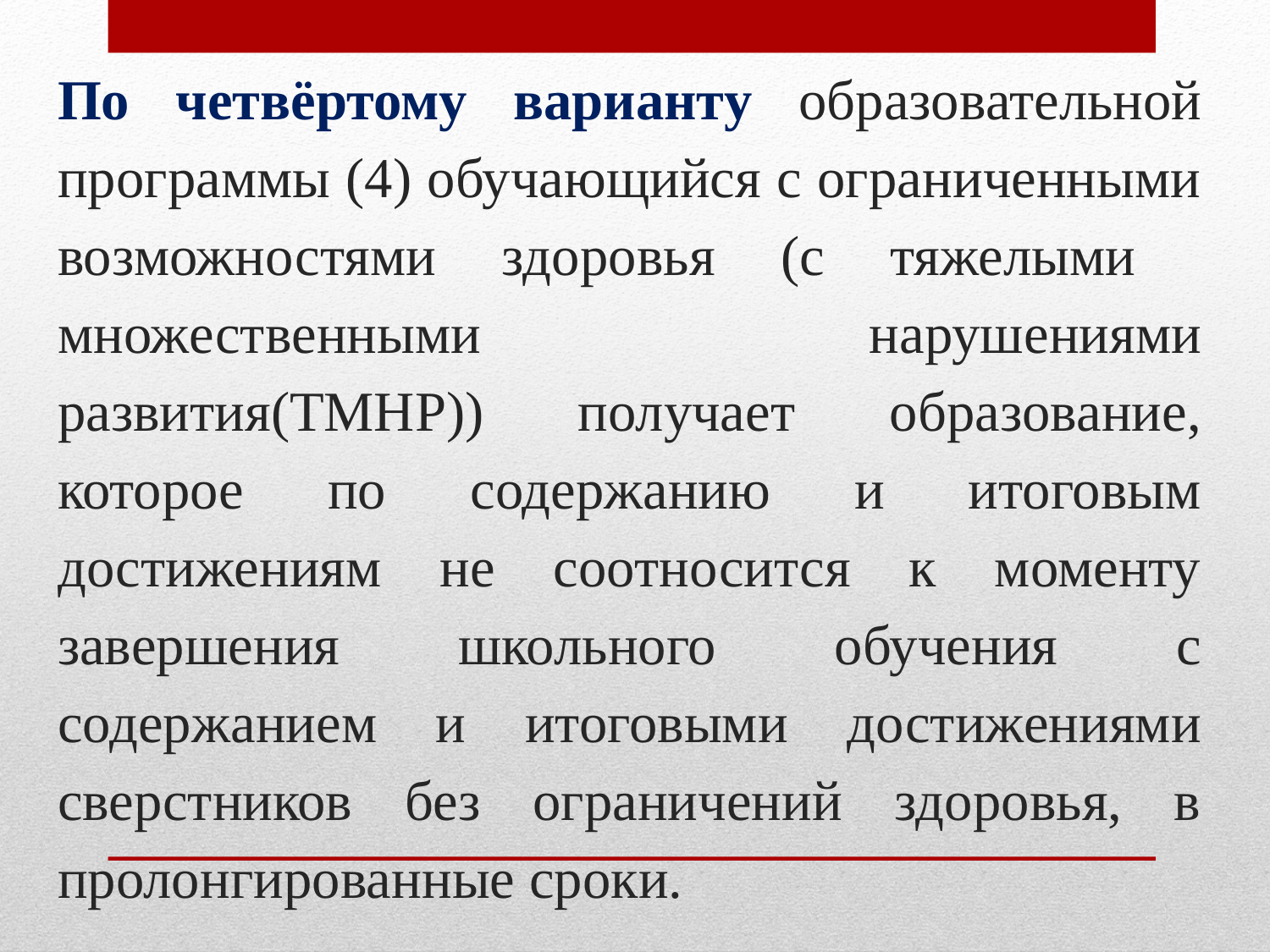

# По четвёртому варианту образовательной программы (4) обучающийся с ограниченными возможностями здоровья (с тяжелыми  множественными нарушениями развития(ТМНР)) получает образование, которое по содержанию и итоговым достижениям не соотносится к моменту завершения школьного обучения с содержанием и итоговыми достижениями сверстников без ограничений здоровья, в пролонгированные сроки.